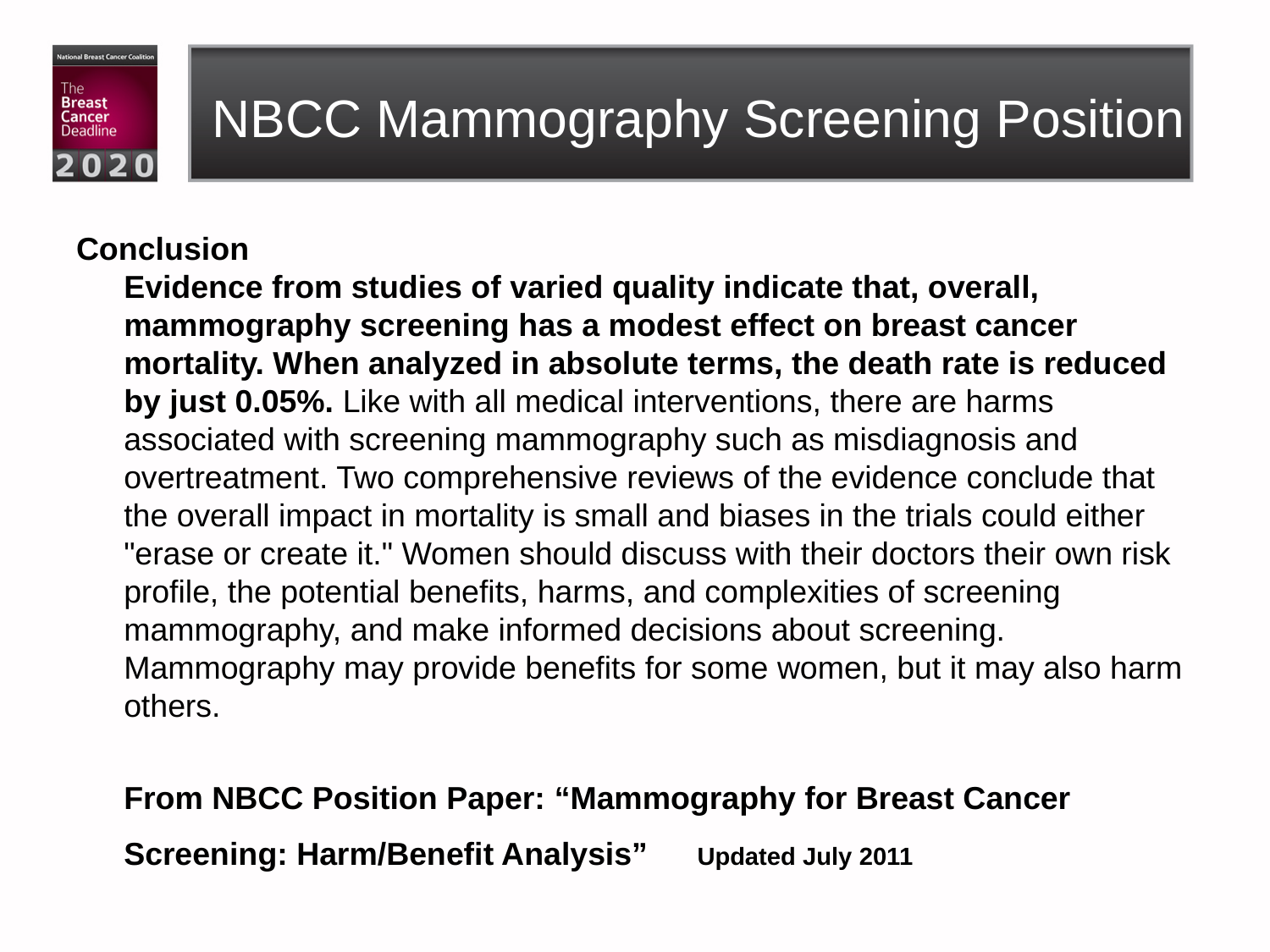

# NBCC Mammography Screening Position
Conclusion
Evidence from studies of varied quality indicate that, overall, mammography screening has a modest effect on breast cancer mortality. When analyzed in absolute terms, the death rate is reduced by just 0.05%. Like with all medical interventions, there are harms associated with screening mammography such as misdiagnosis and overtreatment. Two comprehensive reviews of the evidence conclude that the overall impact in mortality is small and biases in the trials could either "erase or create it." Women should discuss with their doctors their own risk profile, the potential benefits, harms, and complexities of screening mammography, and make informed decisions about screening. Mammography may provide benefits for some women, but it may also harm others.

	From NBCC Position Paper: “Mammography for Breast Cancer 	Screening: Harm/Benefit Analysis”     Updated July 2011